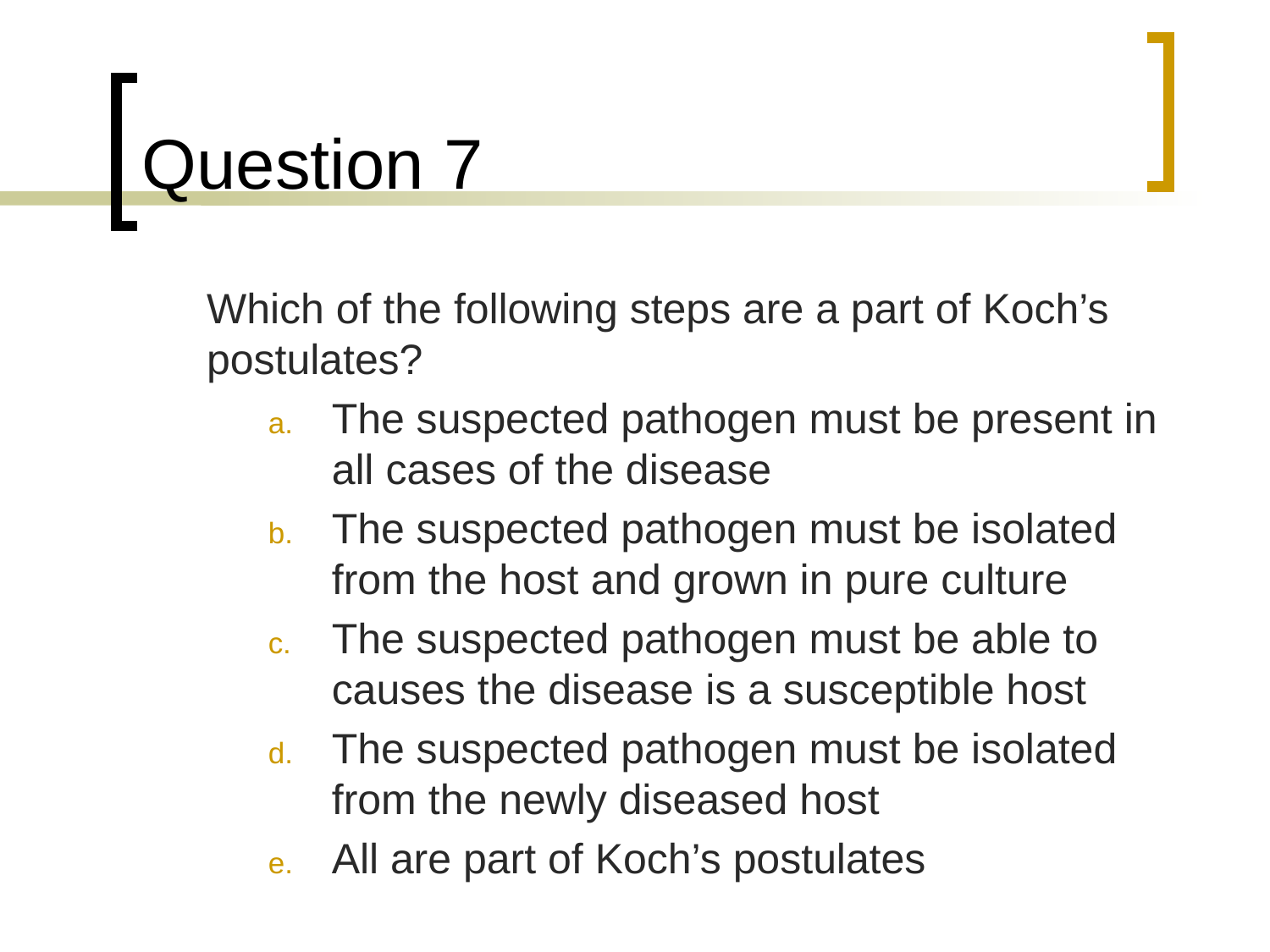

# Question 7
	Which of the following steps are a part of Koch’s postulates?
The suspected pathogen must be present in all cases of the disease
The suspected pathogen must be isolated from the host and grown in pure culture
The suspected pathogen must be able to causes the disease is a susceptible host
The suspected pathogen must be isolated from the newly diseased host
All are part of Koch’s postulates